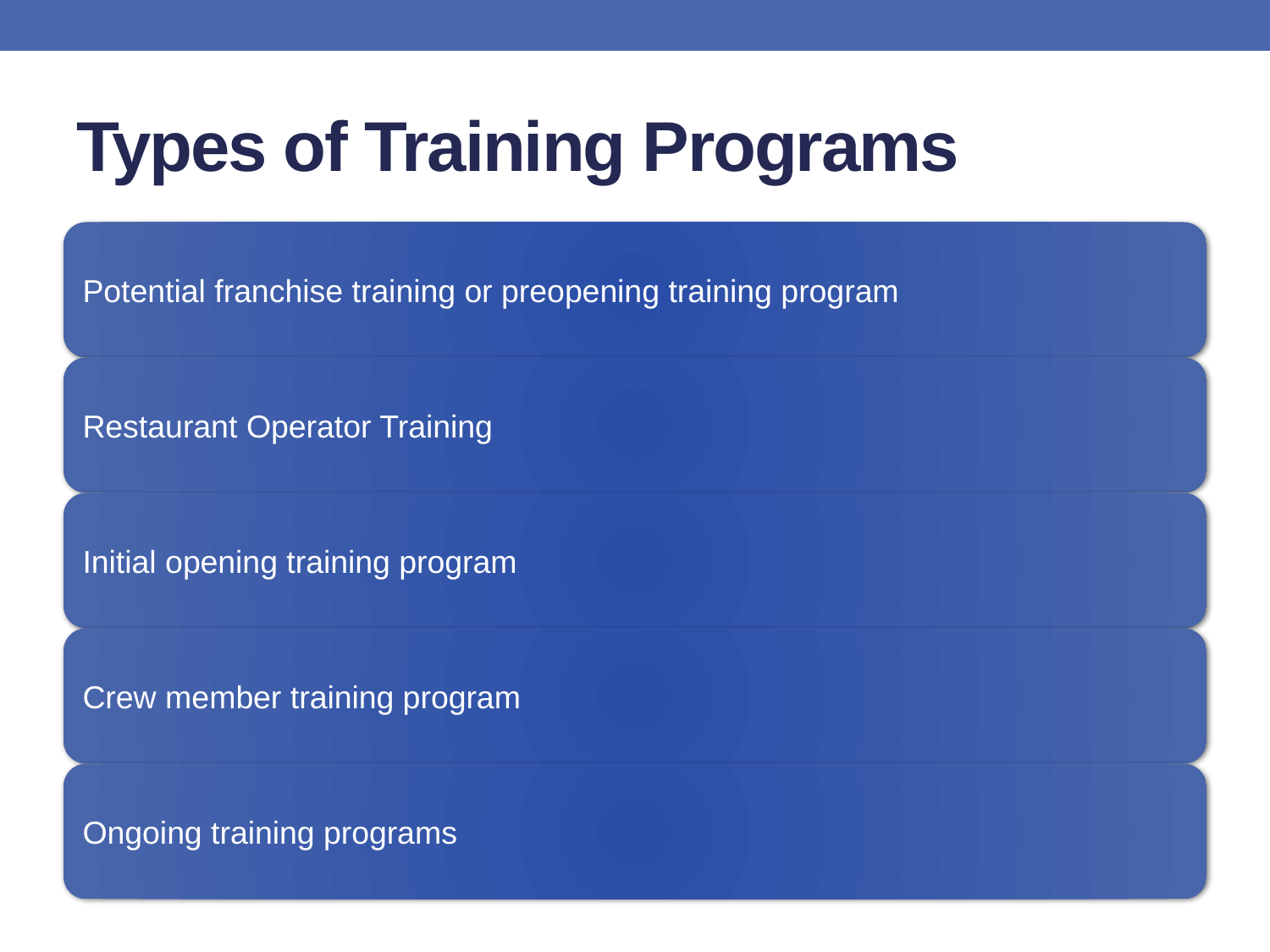

# Types of Training Programs
Potential franchise training or preopening training program
Restaurant Operator Training
Initial opening training program
Crew member training program
Ongoing training programs